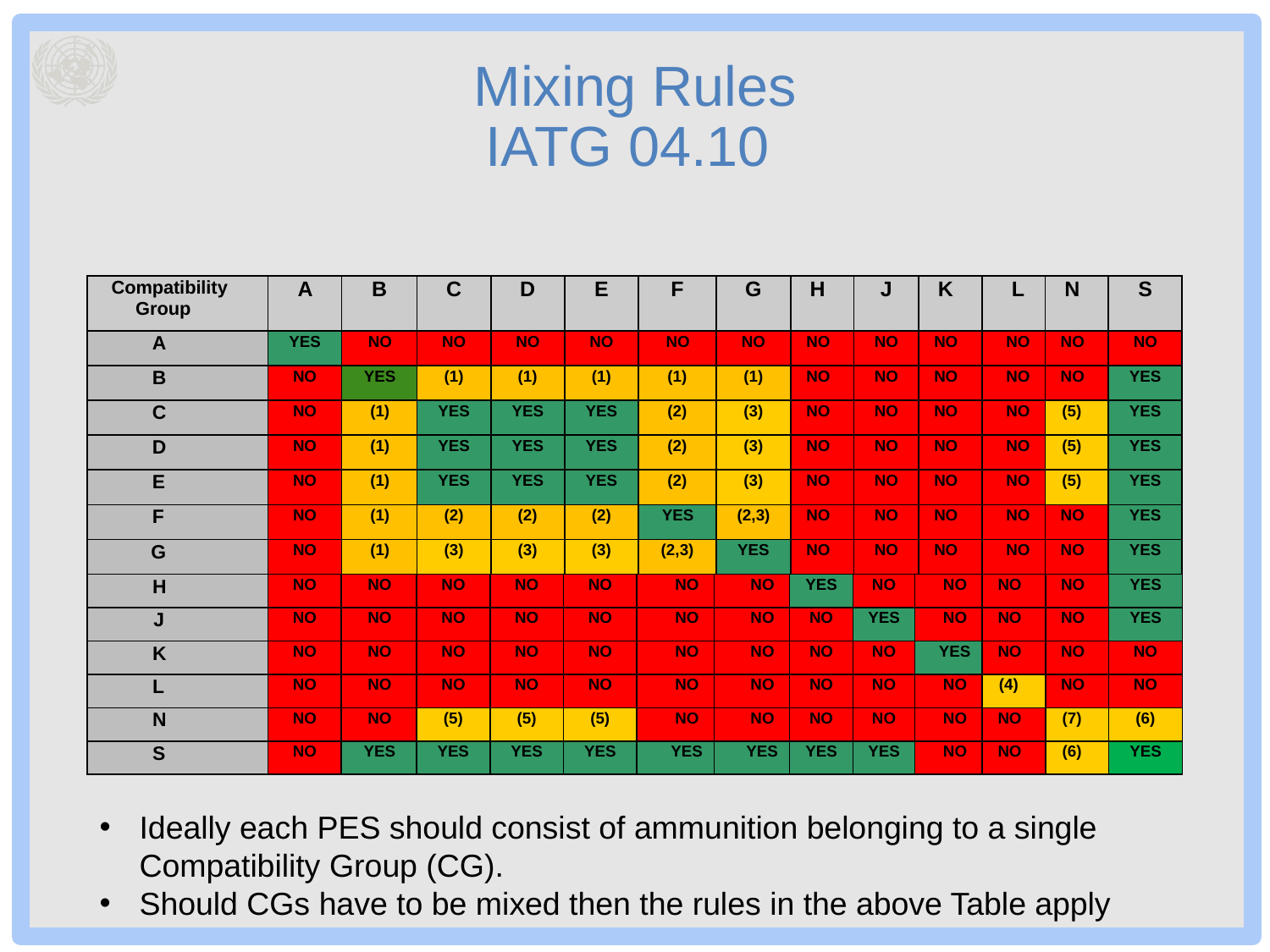

# Mixing Rules IATG 04.10
| Compatibility Group | A | B | C | D | E | F | G | H | J | K | L | N | S |
| --- | --- | --- | --- | --- | --- | --- | --- | --- | --- | --- | --- | --- | --- |
| A | YES | NO | NO | NO | NO | NO | NO | NO | NO | NO | NO | NO | NO |
| B | NO | YES | (1) | (1) | (1) | (1) | (1) | NO | NO | NO | NO | NO | YES |
| C | NO | (1) | YES | YES | YES | (2) | (3) | NO | NO | NO | NO | (5) | YES |
| D | NO | (1) | YES | YES | YES | (2) | (3) | NO | NO | NO | NO | (5) | YES |
| E | NO | (1) | YES | YES | YES | (2) | (3) | NO | NO | NO | NO | (5) | YES |
| F | NO | (1) | (2) | (2) | (2) | YES | (2,3) | NO | NO | NO | NO | NO | YES |
| G | NO | (1) | (3) | (3) | (3) | (2,3) | YES | NO | NO | NO | NO | NO | YES |
| H | NO | NO | NO | NO | NO | NO | NO | YES | NO | NO | NO | NO | YES |
| --- | --- | --- | --- | --- | --- | --- | --- | --- | --- | --- | --- | --- | --- |
| J | NO | NO | NO | NO | NO | NO | NO | NO | YES | NO | NO | NO | YES |
| K | NO | NO | NO | NO | NO | NO | NO | NO | NO | YES | NO | NO | NO |
| L | NO | NO | NO | NO | NO | NO | NO | NO | NO | NO | (4) | NO | NO |
| N | NO | NO | (5) | (5) | (5) | NO | NO | NO | NO | NO | NO | (7) | (6) |
| S | NO | YES | YES | YES | YES | YES | YES | YES | YES | NO | NO | (6) | YES |
Ideally each PES should consist of ammunition belonging to a single Compatibility Group (CG).
Should CGs have to be mixed then the rules in the above Table apply